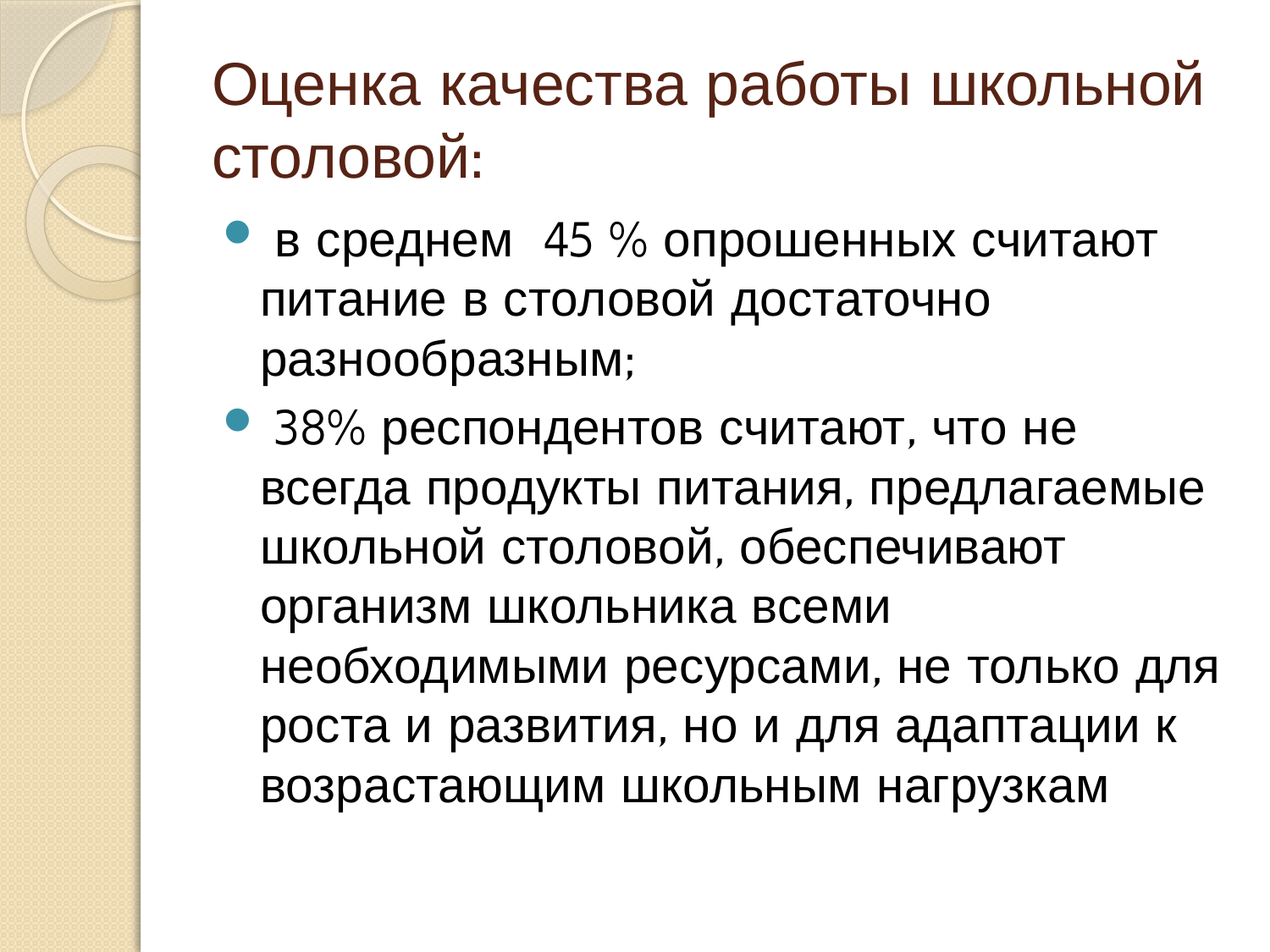

# Оценка качества работы школьной столовой:
 в среднем  45 % опрошенных считают питание в столовой достаточно разнообразным;
 38% респондентов считают, что не всегда продукты питания, предлагаемые школьной столовой, обеспечивают организм школьника всеми необходимыми ресурсами, не только для роста и развития, но и для адаптации к возрастающим школьным нагрузкам